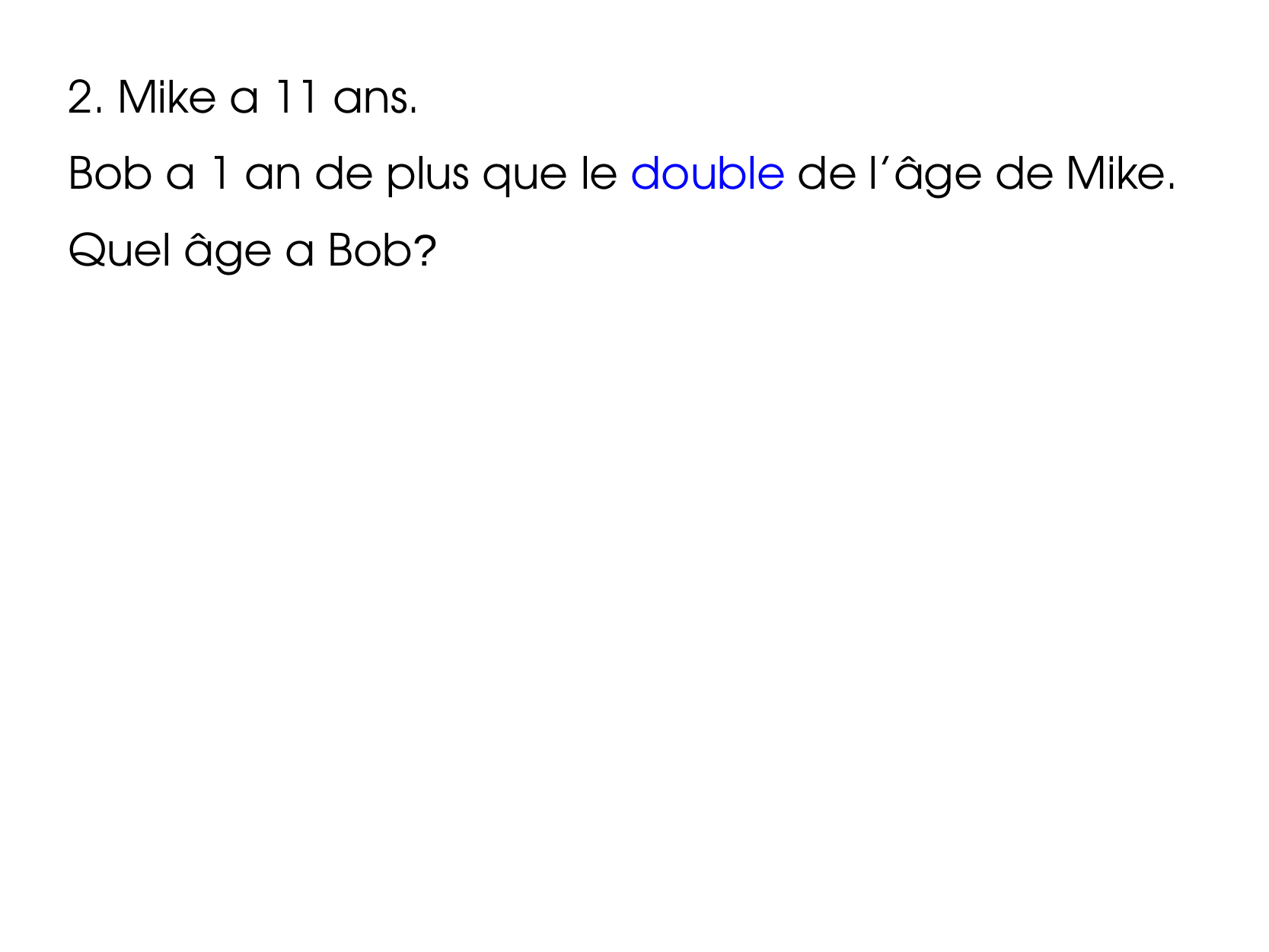

2. Mike a 11 ans.
Bob a 1 an de plus que le double de l’âge de Mike.
Quel âge a Bob?